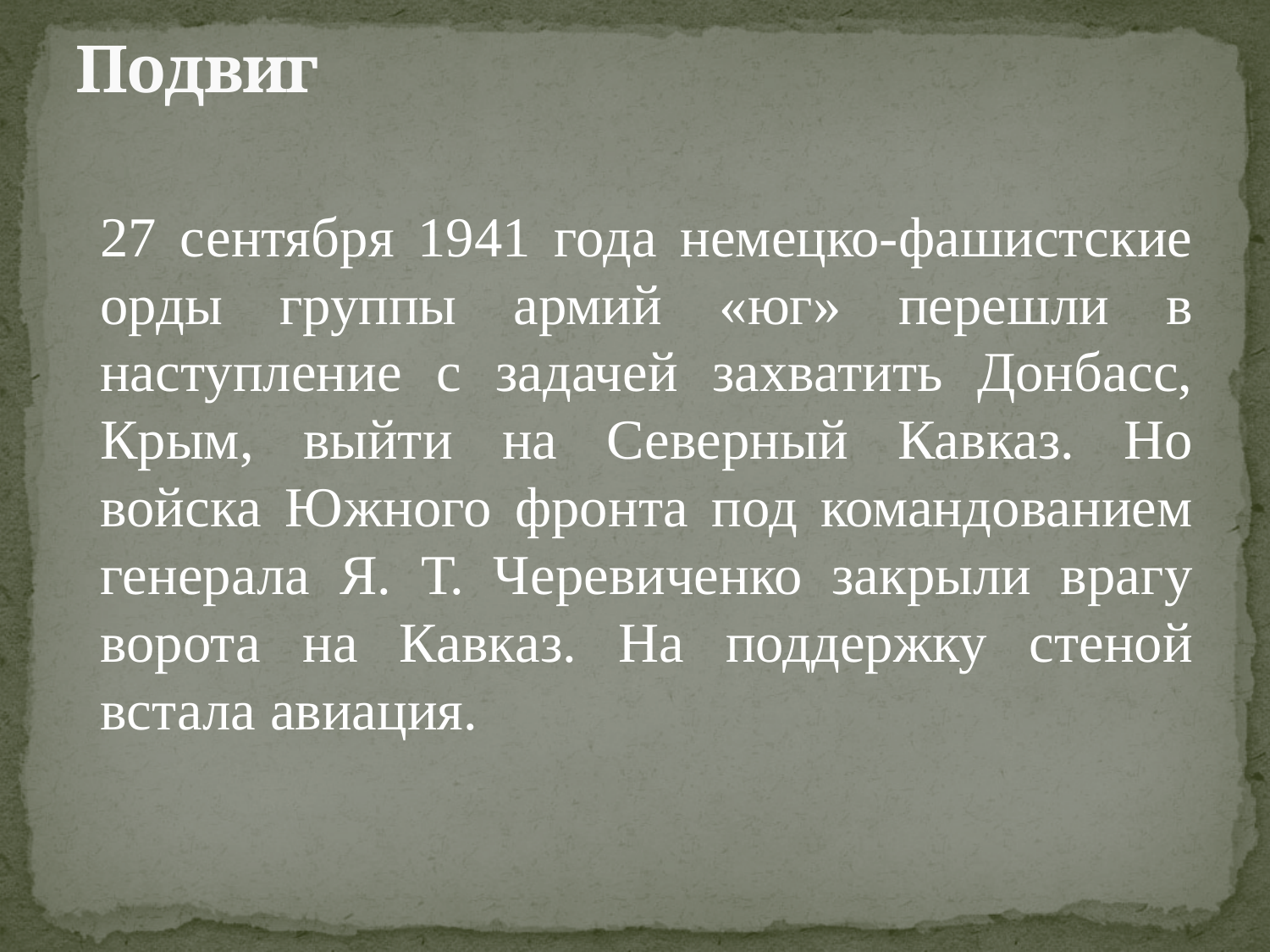

# Подвиг
27 сентября 1941 года немецко-фашистские орды группы армий «юг» перешли в наступление с задачей захватить Донбасс, Крым, выйти на Северный Кавказ. Но войска Южного фронта под командованием генерала Я. Т. Черевиченко закрыли врагу ворота на Кавказ. На поддержку стеной встала авиация.